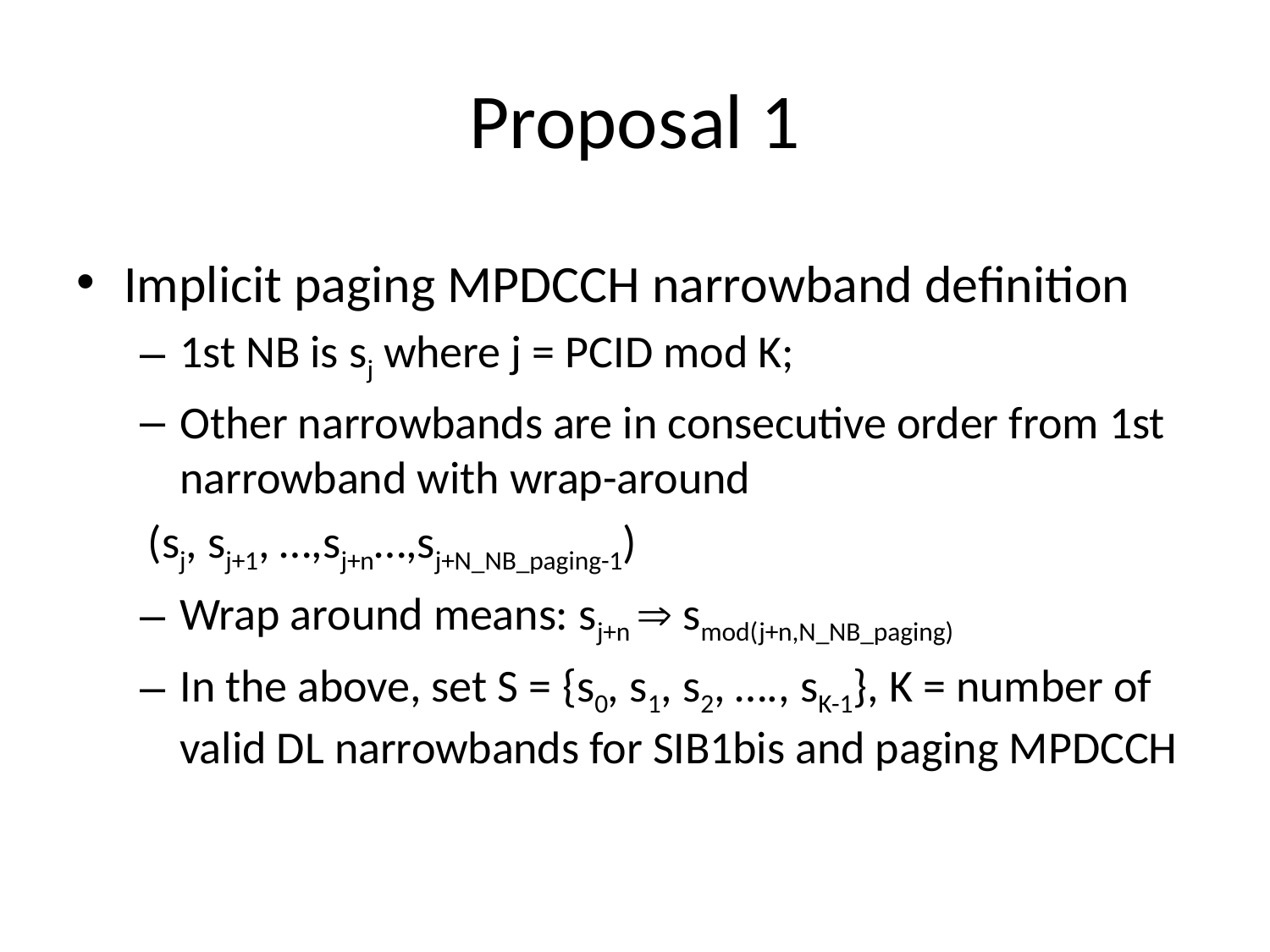

# Proposal 1
Implicit paging MPDCCH narrowband definition
1st NB is sj where j = PCID mod K;
Other narrowbands are in consecutive order from 1st narrowband with wrap-around
	(sj, sj+1, …,sj+n…,sj+N_NB_paging-1)
Wrap around means: sj+n ⇒ smod(j+n,N_NB_paging)
In the above, set S = {s0, s1, s2, …., sK-1}, K = number of valid DL narrowbands for SIB1bis and paging MPDCCH